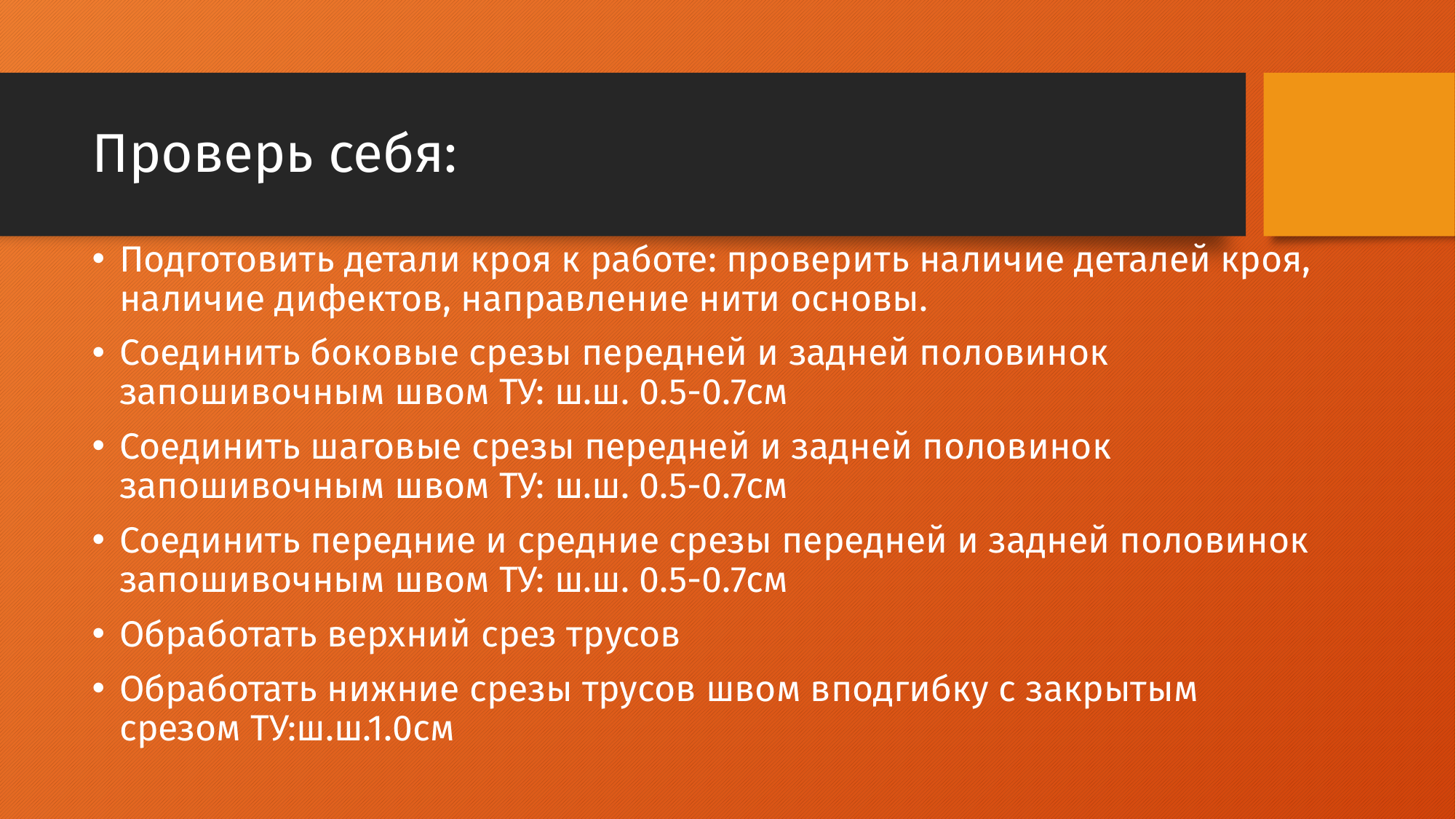

# Проверь себя:
Подготовить детали кроя к работе: проверить наличие деталей кроя, наличие дифектов, направление нити основы.
Соединить боковые срезы передней и задней половинок запошивочным швом ТУ: ш.ш. 0.5-0.7см
Соединить шаговые срезы передней и задней половинок запошивочным швом ТУ: ш.ш. 0.5-0.7см
Соединить передние и средние срезы передней и задней половинок запошивочным швом ТУ: ш.ш. 0.5-0.7см
Обработать верхний срез трусов
Обработать нижние срезы трусов швом вподгибку с закрытым срезом ТУ:ш.ш.1.0см